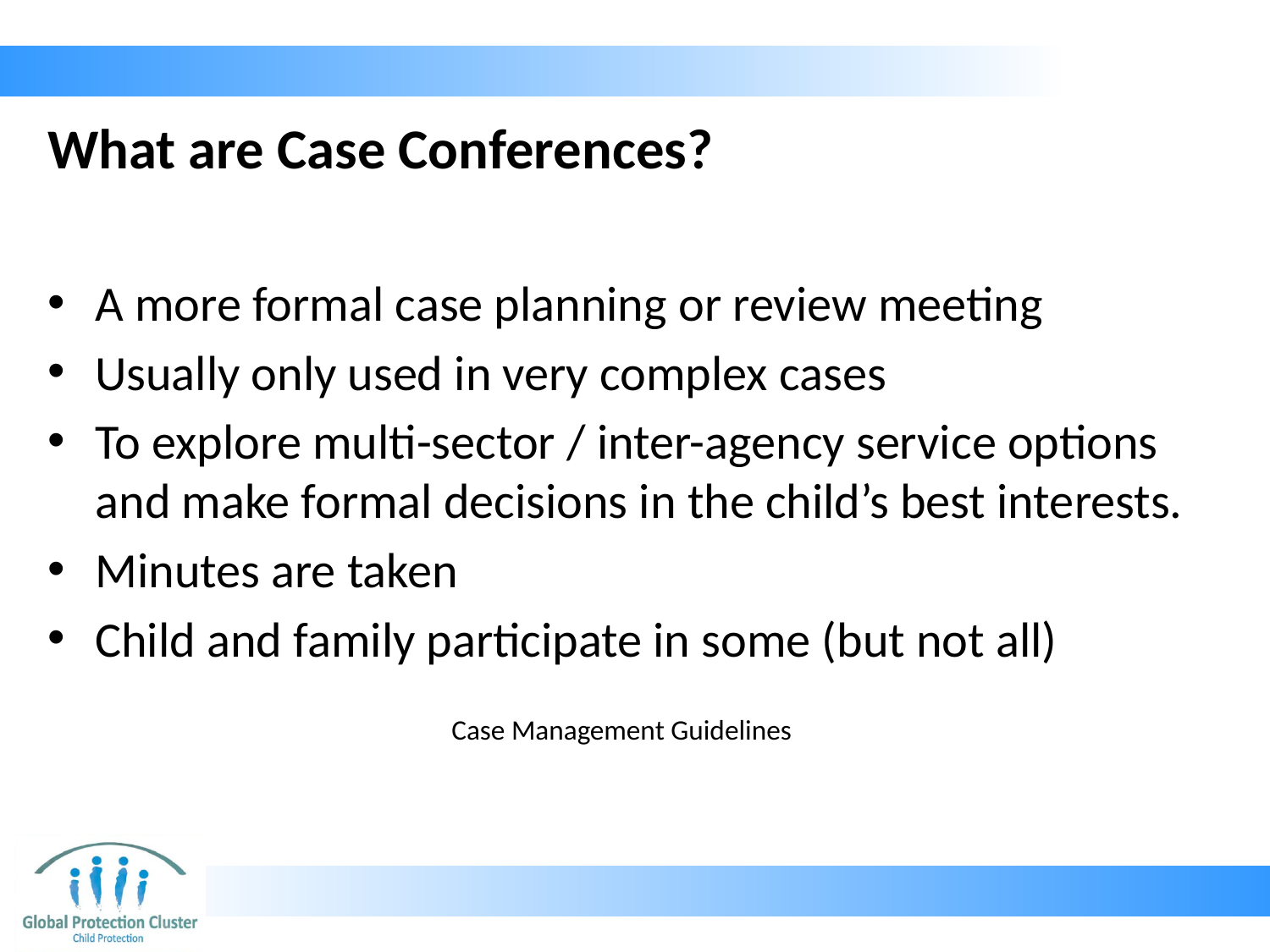

# What are Case Conferences?

A more formal case planning or review meeting
Usually only used in very complex cases
To explore multi-sector / inter-agency service options and make formal decisions in the child’s best interests.
Minutes are taken
Child and family participate in some (but not all)

Case Management Guidelines